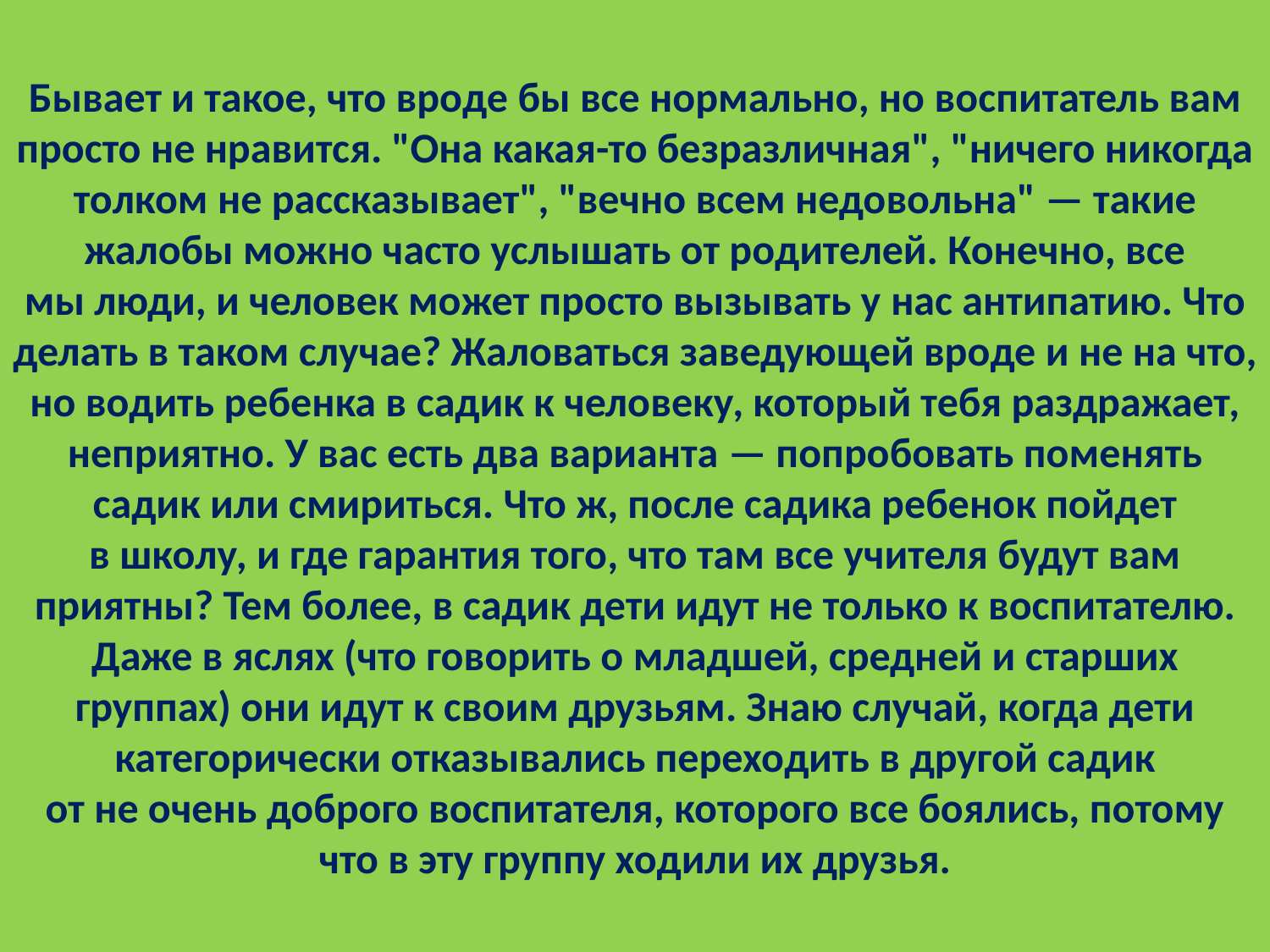

# Бывает и такое, что вроде бы все нормально, но воспитатель вам просто не нравится. "Она какая-то безразличная", "ничего никогда толком не рассказывает", "вечно всем недовольна" — такие жалобы можно часто услышать от родителей. Конечно, все мы люди, и человек может просто вызывать у нас антипатию. Что делать в таком случае? Жаловаться заведующей вроде и не на что, но водить ребенка в садик к человеку, который тебя раздражает, неприятно. У вас есть два варианта — попробовать поменять садик или смириться. Что ж, после садика ребенок пойдет в школу, и где гарантия того, что там все учителя будут вам приятны? Тем более, в садик дети идут не только к воспитателю. Даже в яслях (что говорить о младшей, средней и старших группах) они идут к своим друзьям. Знаю случай, когда дети категорически отказывались переходить в другой садик от не очень доброго воспитателя, которого все боялись, потому что в эту группу ходили их друзья.